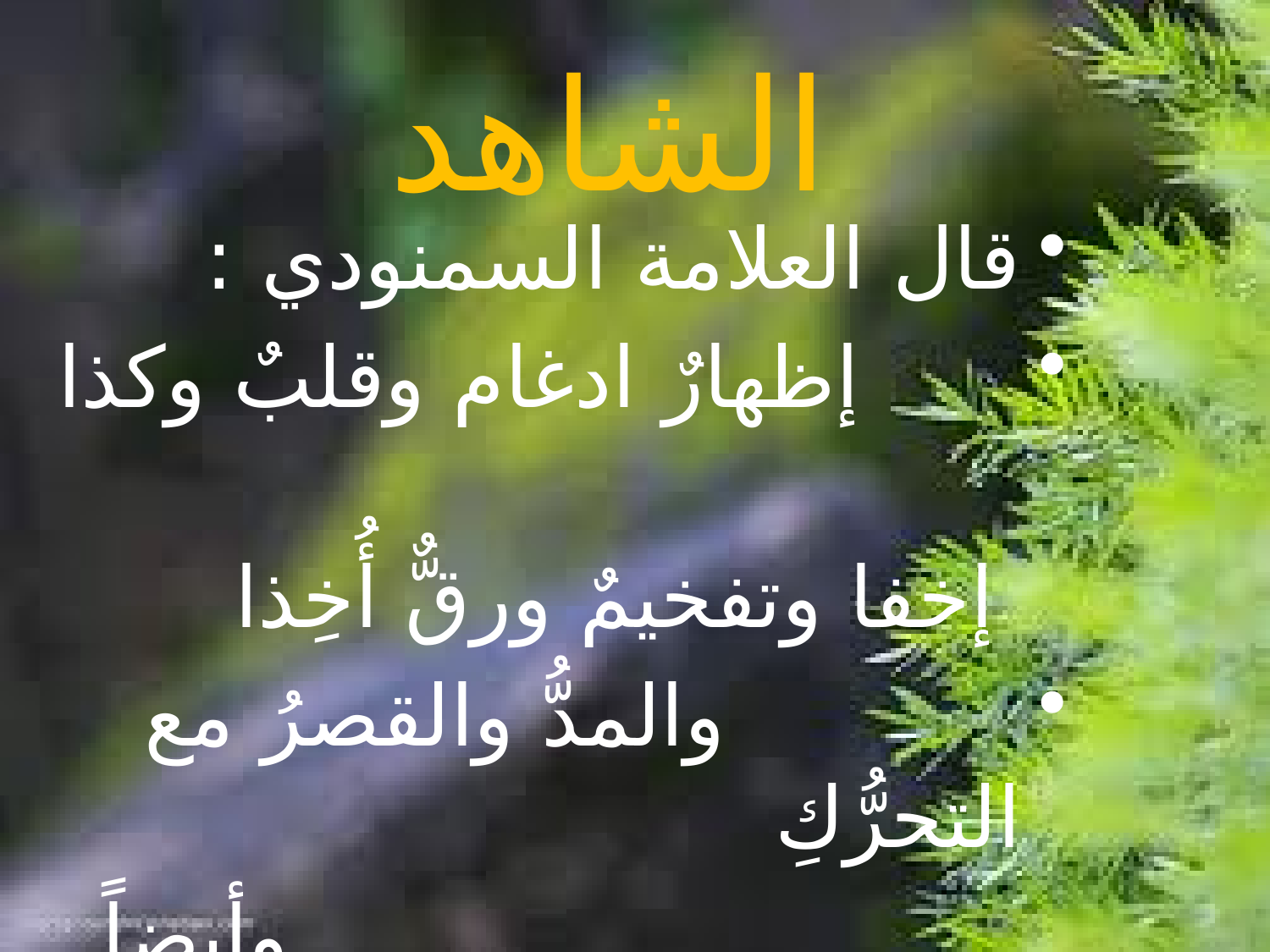

# الشاهد
قال العلامة السمنودي :
 	     إظهارٌ ادغام وقلبٌ وكذا
                                         إخفا وتفخيمٌ ورقٌّ أُخِذا
           والمدُّ والقصرُ مع التحرُّكِ
                             وأيضاً السُّكون والسَّكْتُ حُكي